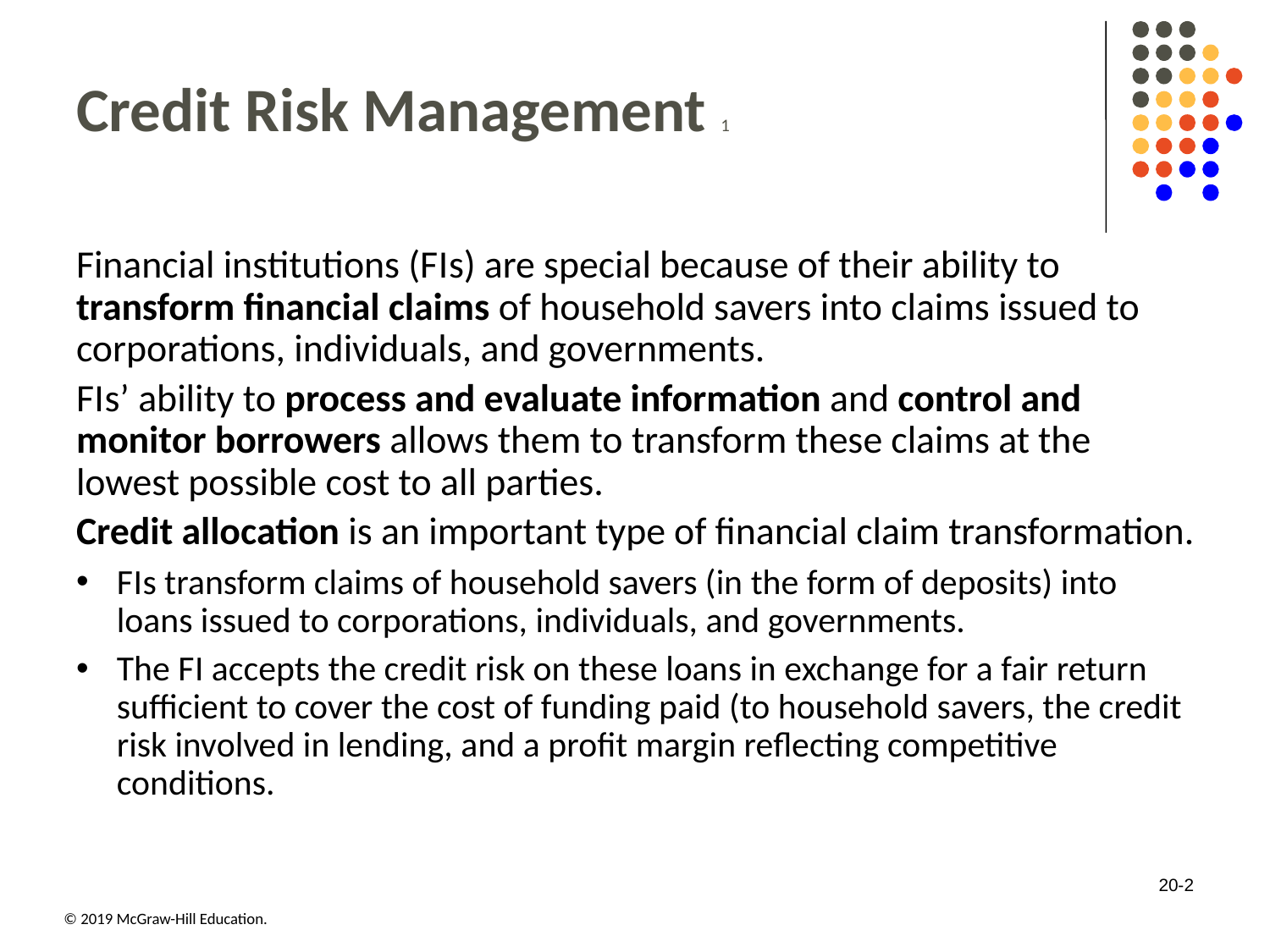

# Credit Risk Management 1
Financial institutions (F I s) are special because of their ability to transform financial claims of household savers into claims issued to corporations, individuals, and governments.
F I s’ ability to process and evaluate information and control and monitor borrowers allows them to transform these claims at the lowest possible cost to all parties.
Credit allocation is an important type of financial claim transformation.
F I s transform claims of household savers (in the form of deposits) into loans issued to corporations, individuals, and governments.
The F I accepts the credit risk on these loans in exchange for a fair return sufficient to cover the cost of funding paid (to household savers, the credit risk involved in lending, and a profit margin reflecting competitive conditions.
20-2